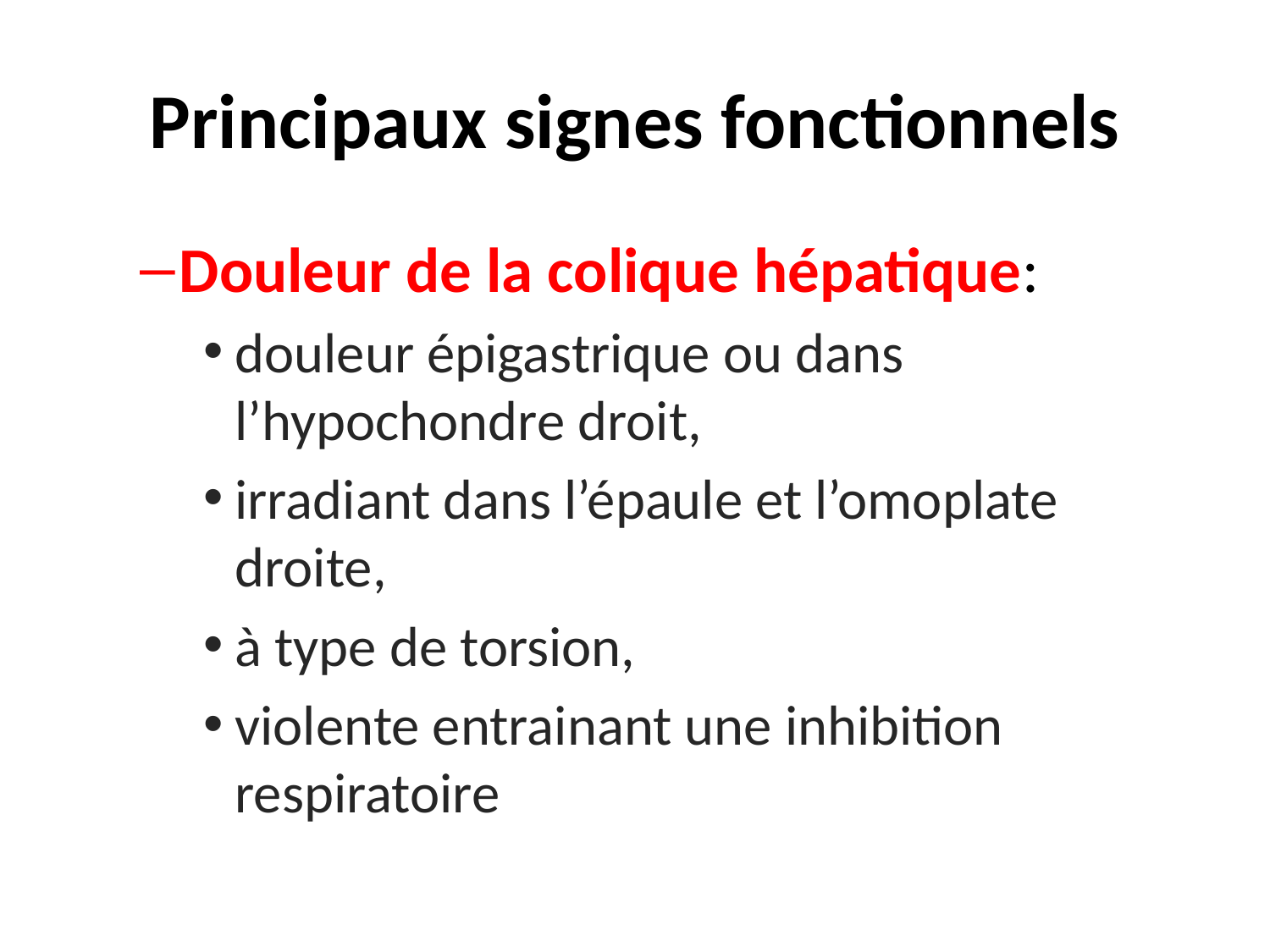

# Principaux signes fonctionnels
Douleur de la colique hépatique:
douleur épigastrique ou dans l’hypochondre droit,
irradiant dans l’épaule et l’omoplate droite,
à type de torsion,
violente entrainant une inhibition respiratoire